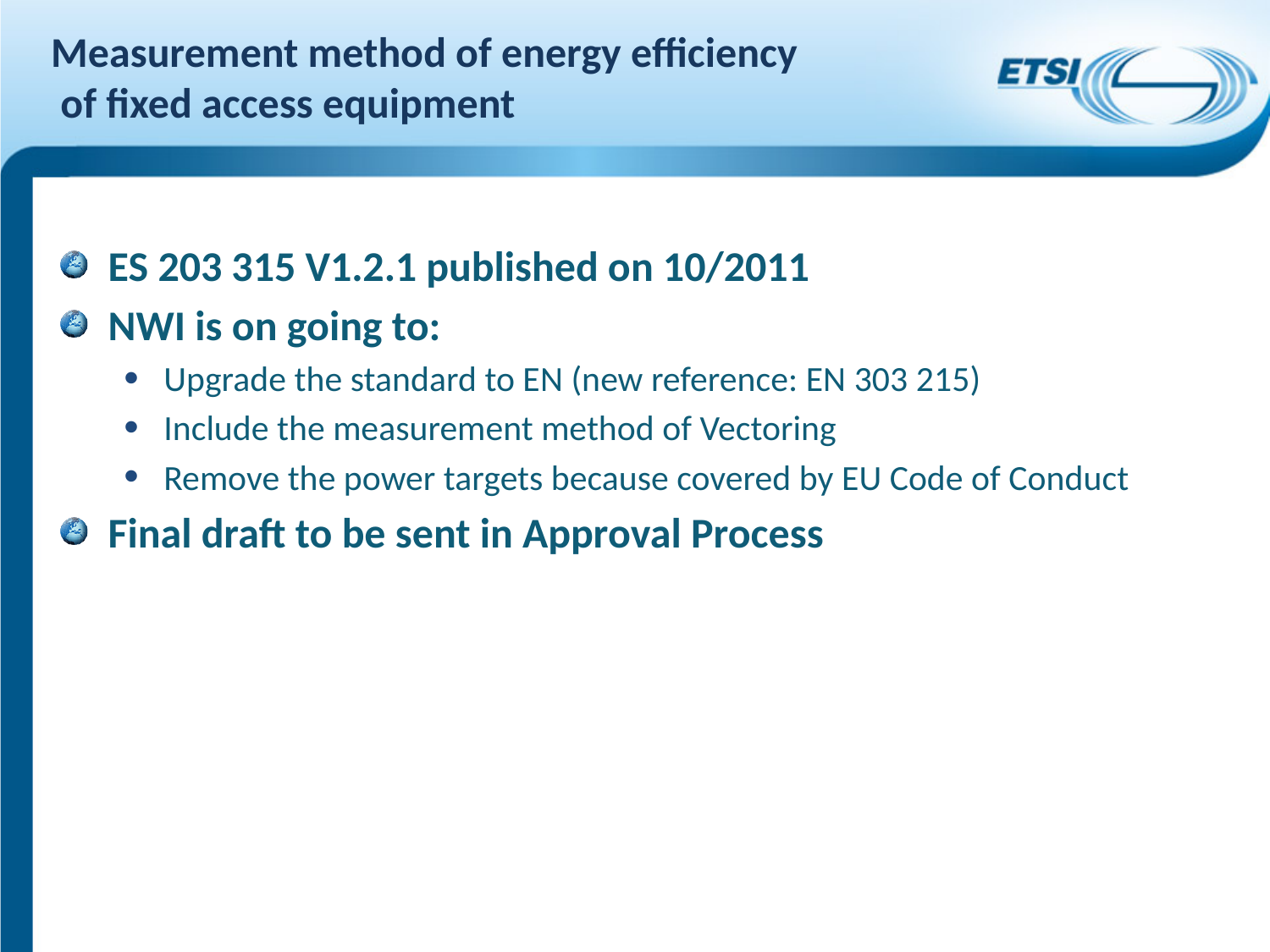

# Measurement method of energy efficiency of fixed access equipment
ES 203 315 V1.2.1 published on 10/2011
NWI is on going to:
Upgrade the standard to EN (new reference: EN 303 215)
Include the measurement method of Vectoring
Remove the power targets because covered by EU Code of Conduct
Final draft to be sent in Approval Process